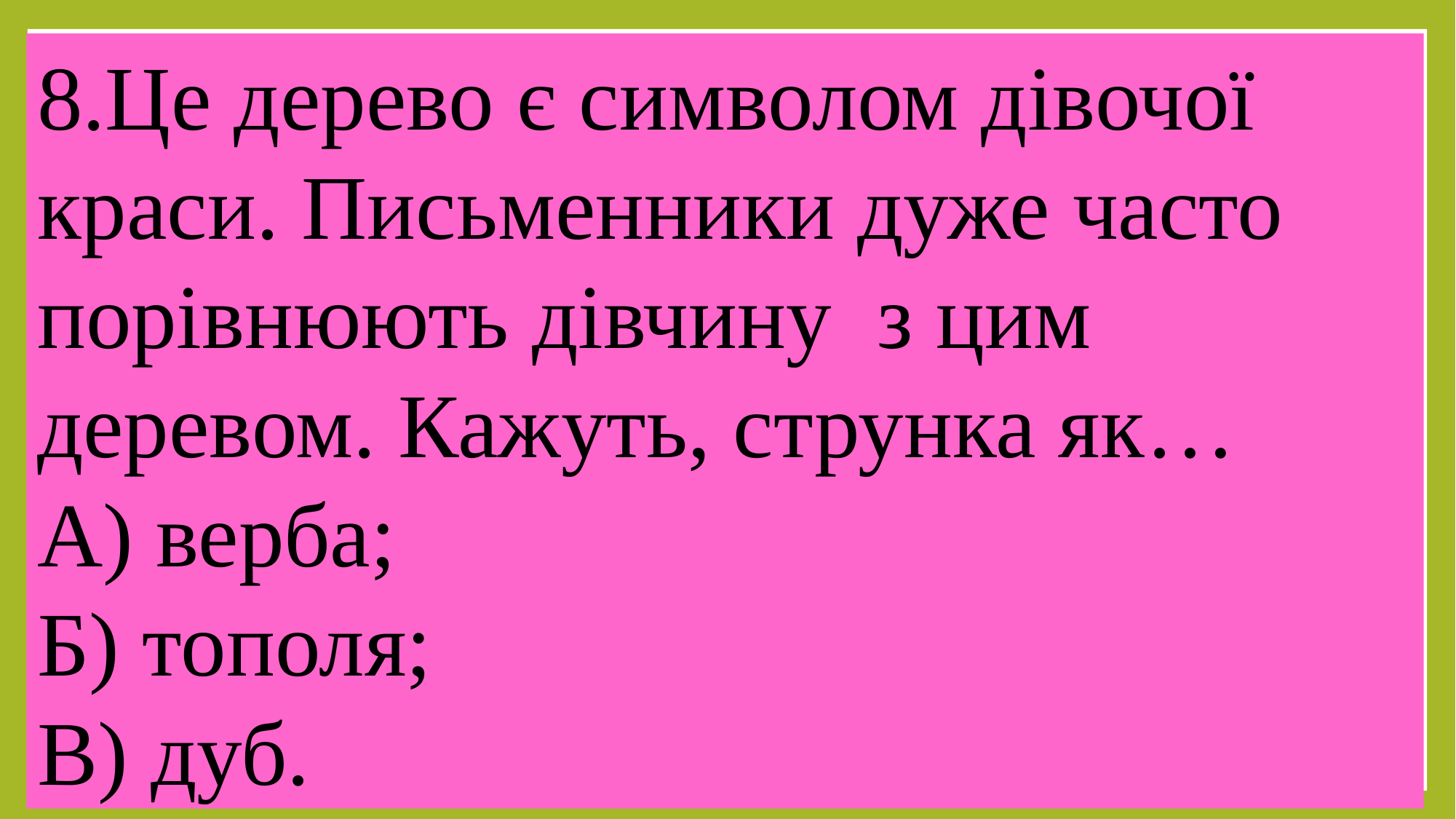

8.Це дерево є символом дівочої краси. Письменники дуже часто порівнюють дівчину  з цим деревом. Кажуть, струнка як…
А) верба;
Б) тополя;
В) дуб.